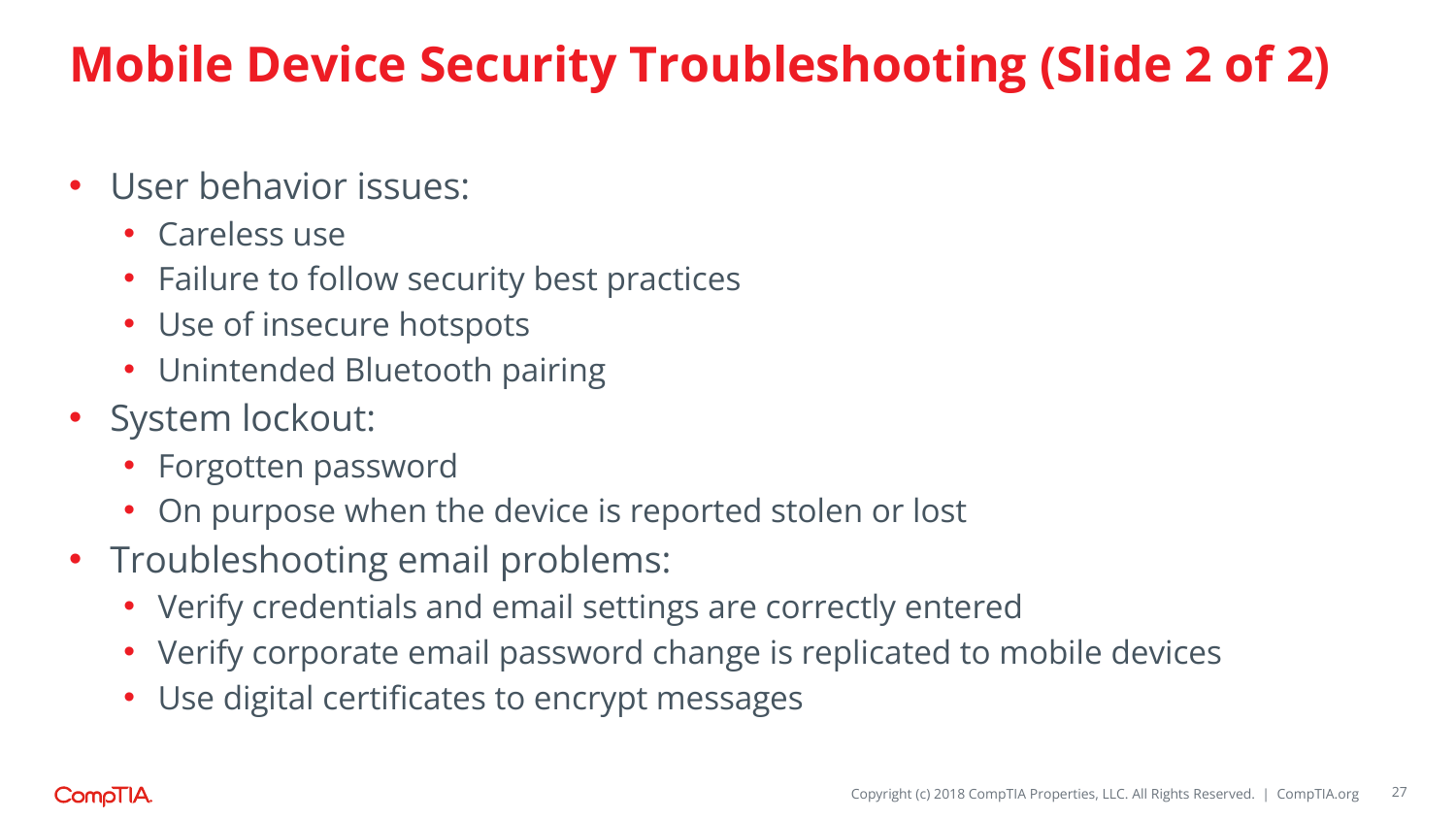

# Mobile Device Security Troubleshooting (Slide 2 of 2)
User behavior issues:
Careless use
Failure to follow security best practices
Use of insecure hotspots
Unintended Bluetooth pairing
System lockout:
Forgotten password
On purpose when the device is reported stolen or lost
Troubleshooting email problems:
Verify credentials and email settings are correctly entered
Verify corporate email password change is replicated to mobile devices
Use digital certificates to encrypt messages
27